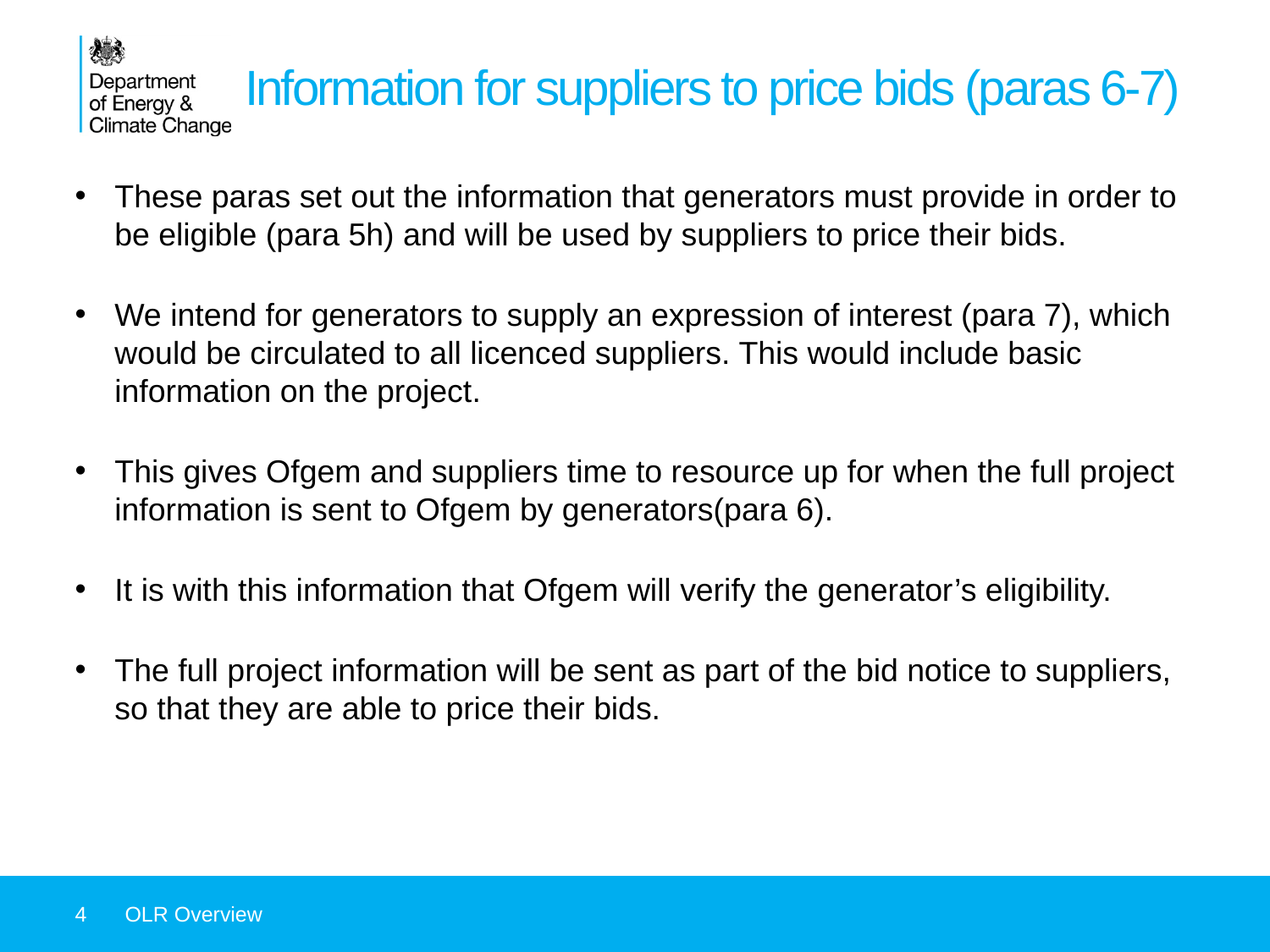

# Information for suppliers to price bids (paras 6-7)
These paras set out the information that generators must provide in order to be eligible (para 5h) and will be used by suppliers to price their bids.
We intend for generators to supply an expression of interest (para 7), which would be circulated to all licenced suppliers. This would include basic information on the project.
This gives Ofgem and suppliers time to resource up for when the full project information is sent to Ofgem by generators(para 6).
It is with this information that Ofgem will verify the generator’s eligibility.
The full project information will be sent as part of the bid notice to suppliers, so that they are able to price their bids.
4
OLR Overview